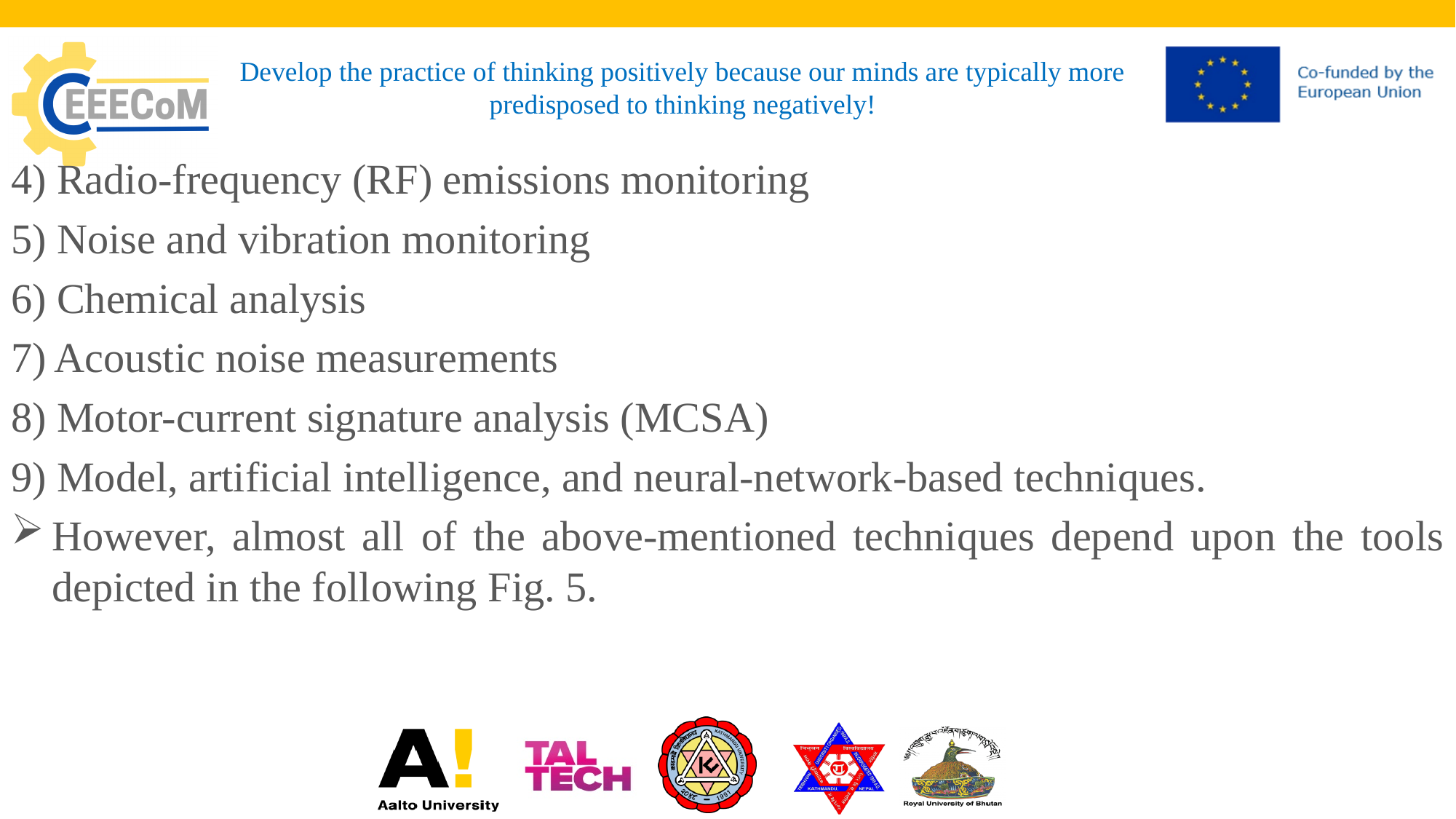

# Develop the practice of thinking positively because our minds are typically more predisposed to thinking negatively!
4) Radio-frequency (RF) emissions monitoring
5) Noise and vibration monitoring
6) Chemical analysis
7) Acoustic noise measurements
8) Motor-current signature analysis (MCSA)
9) Model, artificial intelligence, and neural-network-based techniques.
However, almost all of the above-mentioned techniques depend upon the tools depicted in the following Fig. 5.